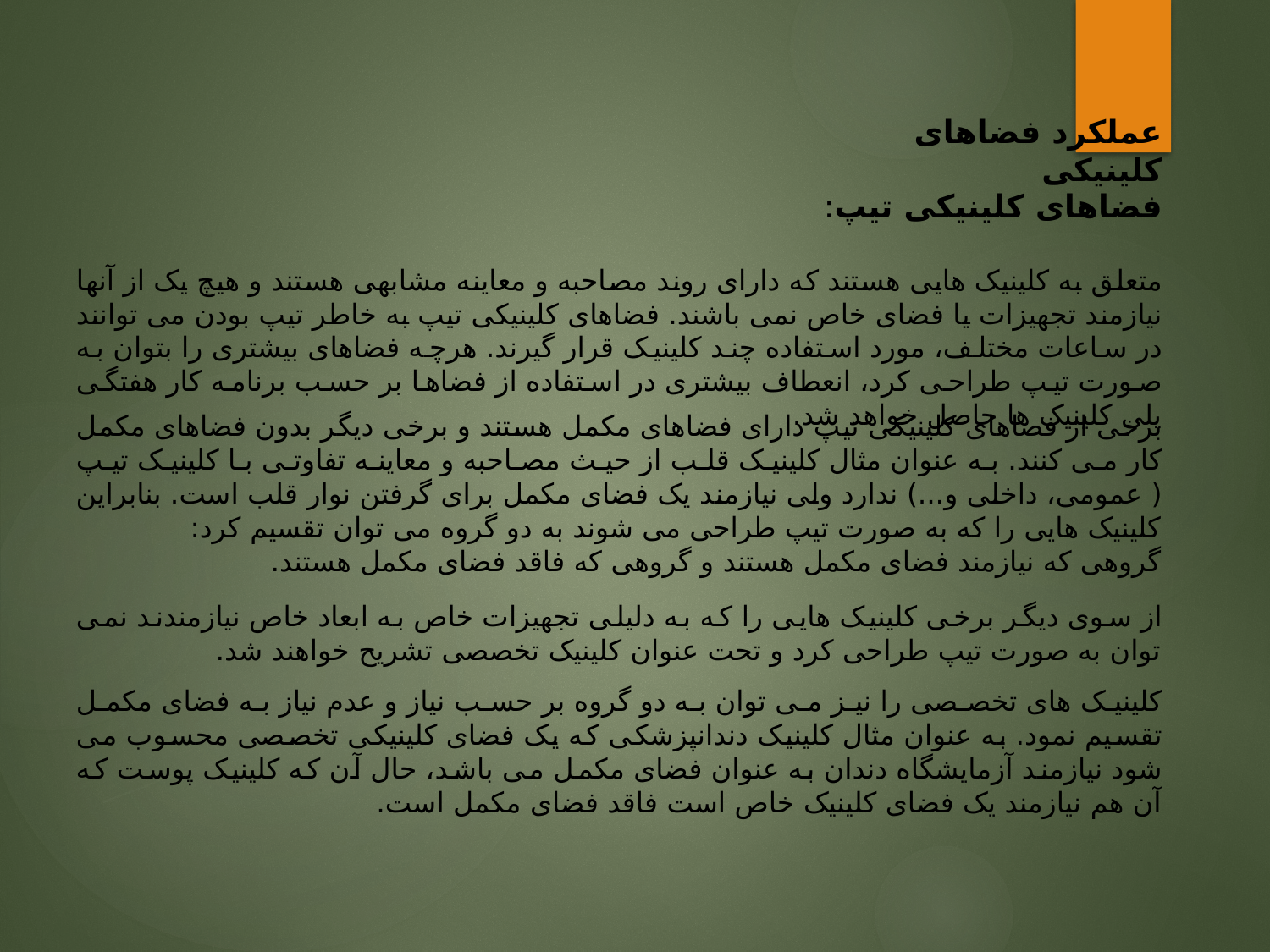

عملکرد فضاهای کلینیکی
فضاهای کلینیکی تیپ:

متعلق به کلینیک هایی هستند که دارای روند مصاحبه و معاینه مشابهی هستند و هیچ یک از آنها نیازمند تجهیزات یا فضای خاص نمی باشند. فضاهای کلینیکی تیپ به خاطر تیپ بودن می توانند در ساعات مختلف، مورد استفاده چند کلینیک قرار گیرند. هرچه فضاهای بیشتری را بتوان به صورت تیپ طراحی کرد، انعطاف بیشتری در استفاده از فضاها بر حسب برنامه کار هفتگی پلی کلینیک ها حاصل خواهد شد.
برخی از فضاهای کلینیکی تیپ دارای فضاهای مکمل هستند و برخی دیگر بدون فضاهای مکمل کار می کنند. به عنوان مثال کلینیک قلب از حیث مصاحبه و معاینه تفاوتی با کلینیک تیپ ( عمومی، داخلی و...) ندارد ولی نیازمند یک فضای مکمل برای گرفتن نوار قلب است. بنابراین کلینیک هایی را که به صورت تیپ طراحی می شوند به دو گروه می توان تقسیم کرد:
گروهی که نیازمند فضای مکمل هستند و گروهی که فاقد فضای مکمل هستند.

از سوی دیگر برخی کلینیک هایی را که به دلیلی تجهیزات خاص به ابعاد خاص نیازمندند نمی توان به صورت تیپ طراحی کرد و تحت عنوان کلینیک تخصصی تشریح خواهند شد.
کلینیک های تخصصی را نیز می توان به دو گروه بر حسب نیاز و عدم نیاز به فضای مکمل تقسیم نمود. به عنوان مثال کلینیک دندانپزشکی که یک فضای کلینیکی تخصصی محسوب می شود نیازمند آزمایشگاه دندان به عنوان فضای مکمل می باشد، حال آن که کلینیک پوست که آن هم نیازمند یک فضای کلینیک خاص است فاقد فضای مکمل است.